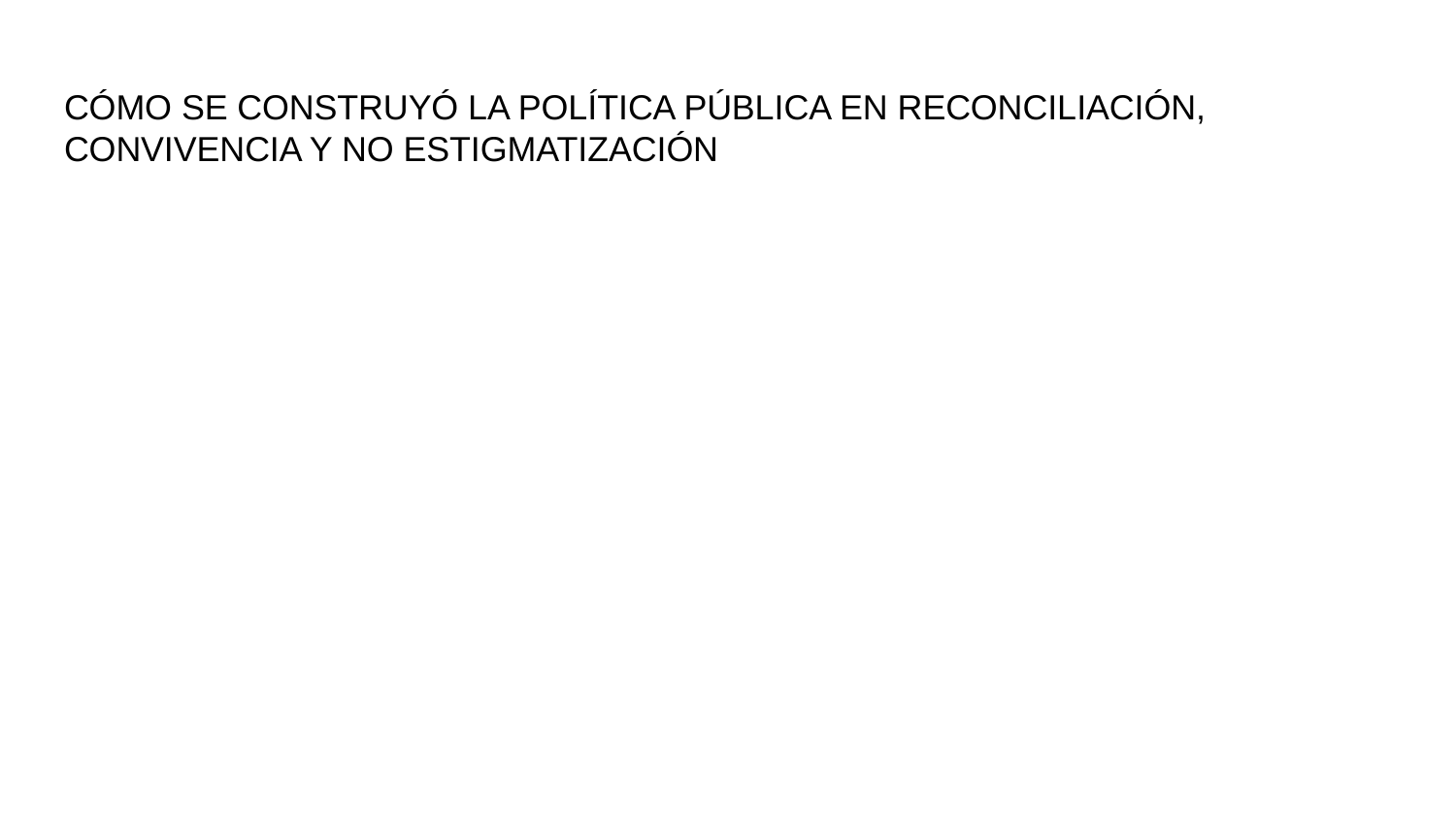

# CÓMO SE CONSTRUYÓ LA POLÍTICA PÚBLICA EN RECONCILIACIÓN, CONVIVENCIA Y NO ESTIGMATIZACIÓN